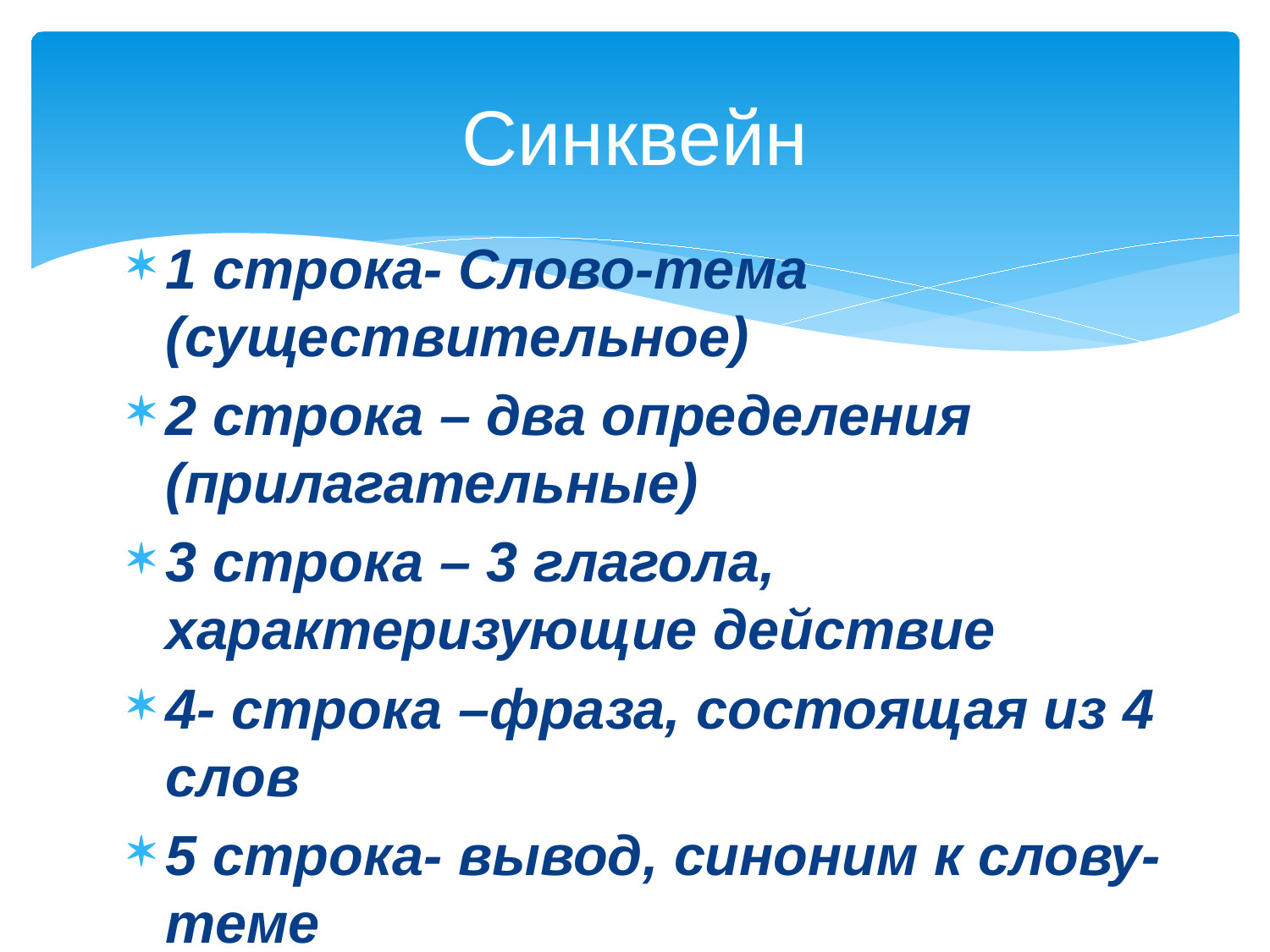

# Синквейн
1 строка- Слово-тема (существительное)
2 строка – два определения (прилагательные)
3 строка – 3 глагола, характеризующие действие
4- строка –фраза, состоящая из 4 слов
5 строка- вывод, синоним к слову-теме